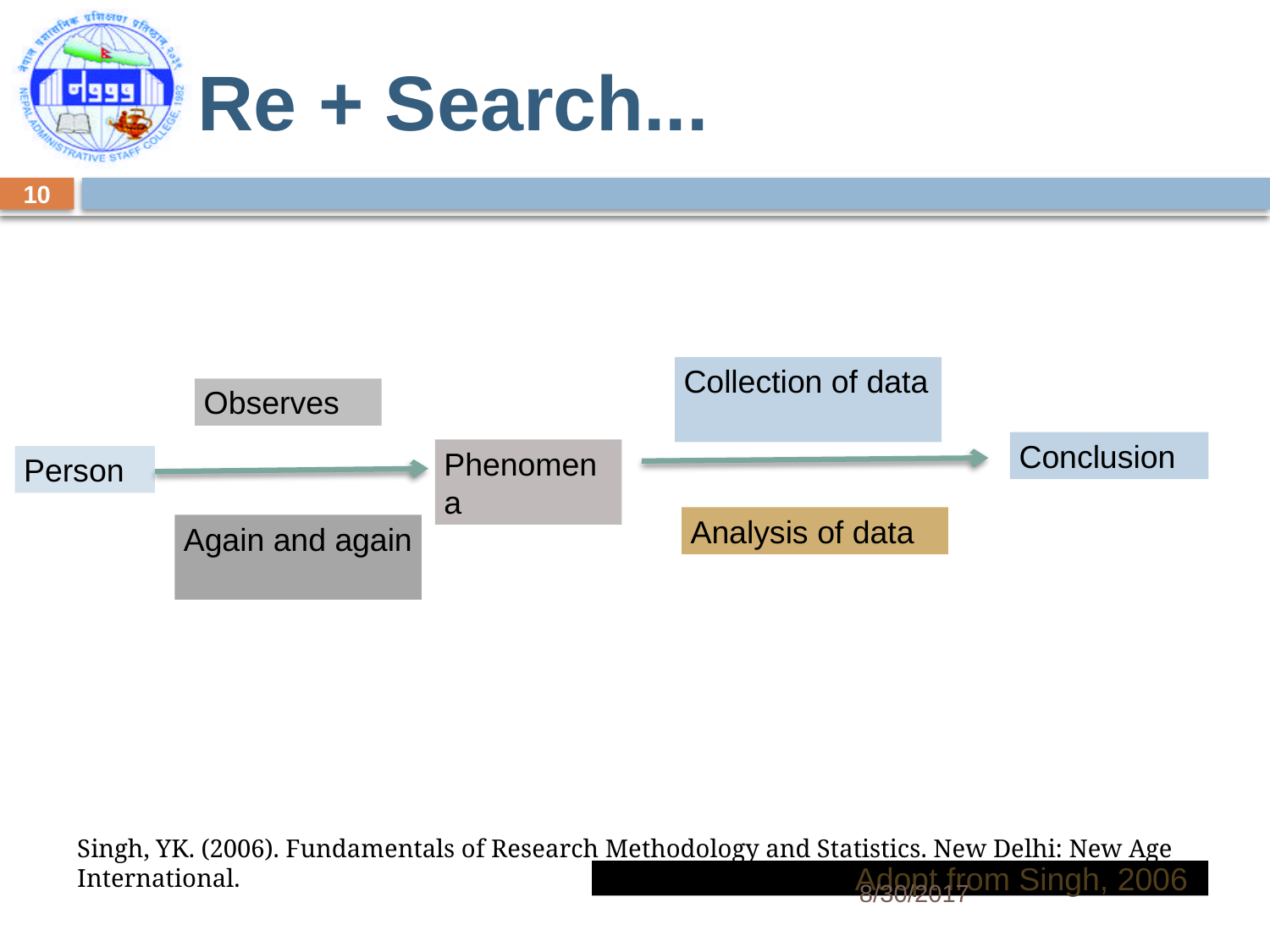

# Re + Search...
10
Collection of data
Observes
Conclusion
Phenomena
Person
Analysis of data
Again and again
Singh, YK. (2006). Fundamentals of Research Methodology and Statistics. New Delhi: New Age International.
	             Adopt from Singh, 2006
8/30/2017